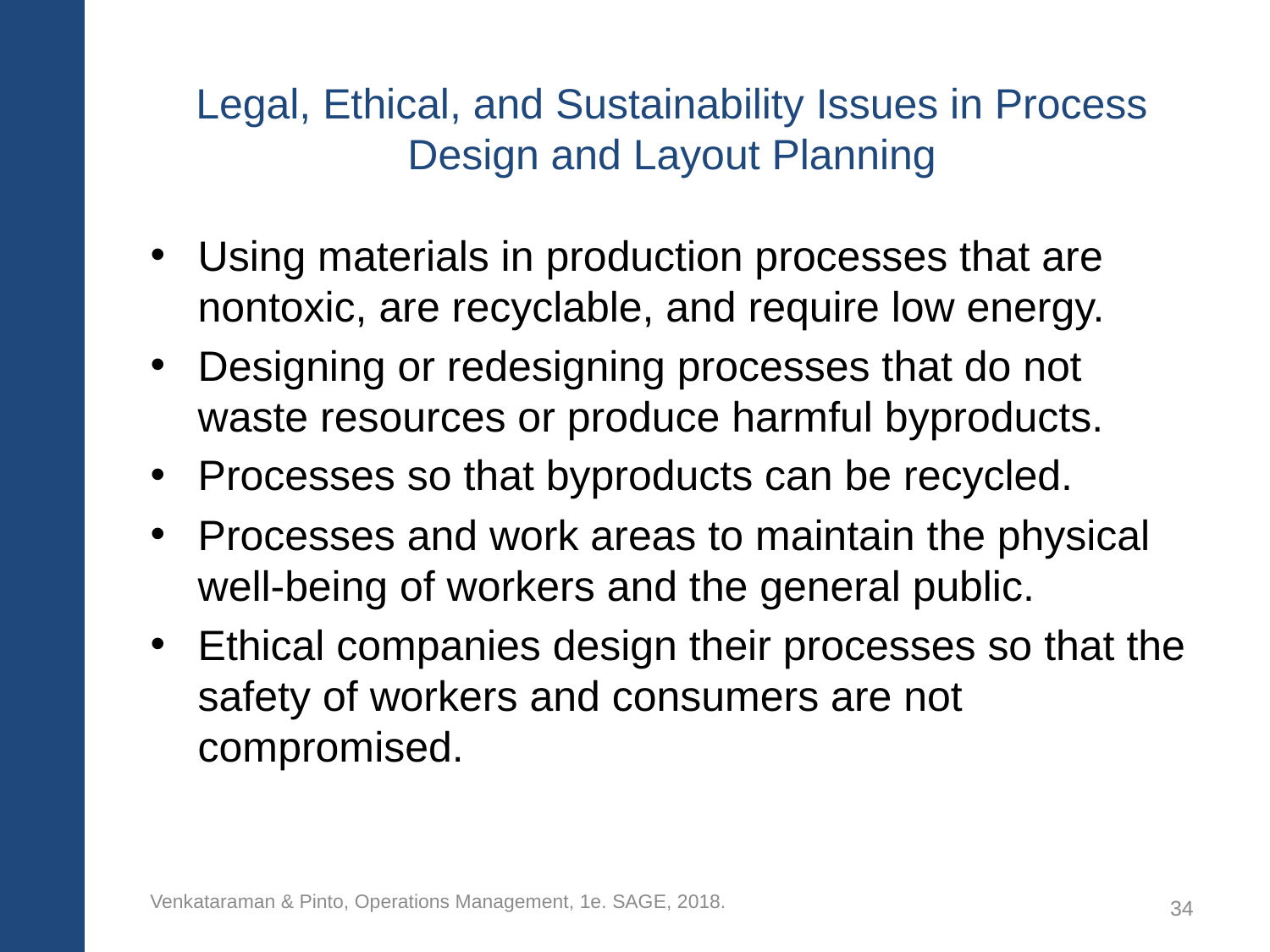

# Legal, Ethical, and Sustainability Issues in Process Design and Layout Planning
Using materials in production processes that are nontoxic, are recyclable, and require low energy.
Designing or redesigning processes that do not waste resources or produce harmful byproducts.
Processes so that byproducts can be recycled.
Processes and work areas to maintain the physical well-being of workers and the general public.
Ethical companies design their processes so that the safety of workers and consumers are not compromised.
Venkataraman & Pinto, Operations Management, 1e. SAGE, 2018.
34